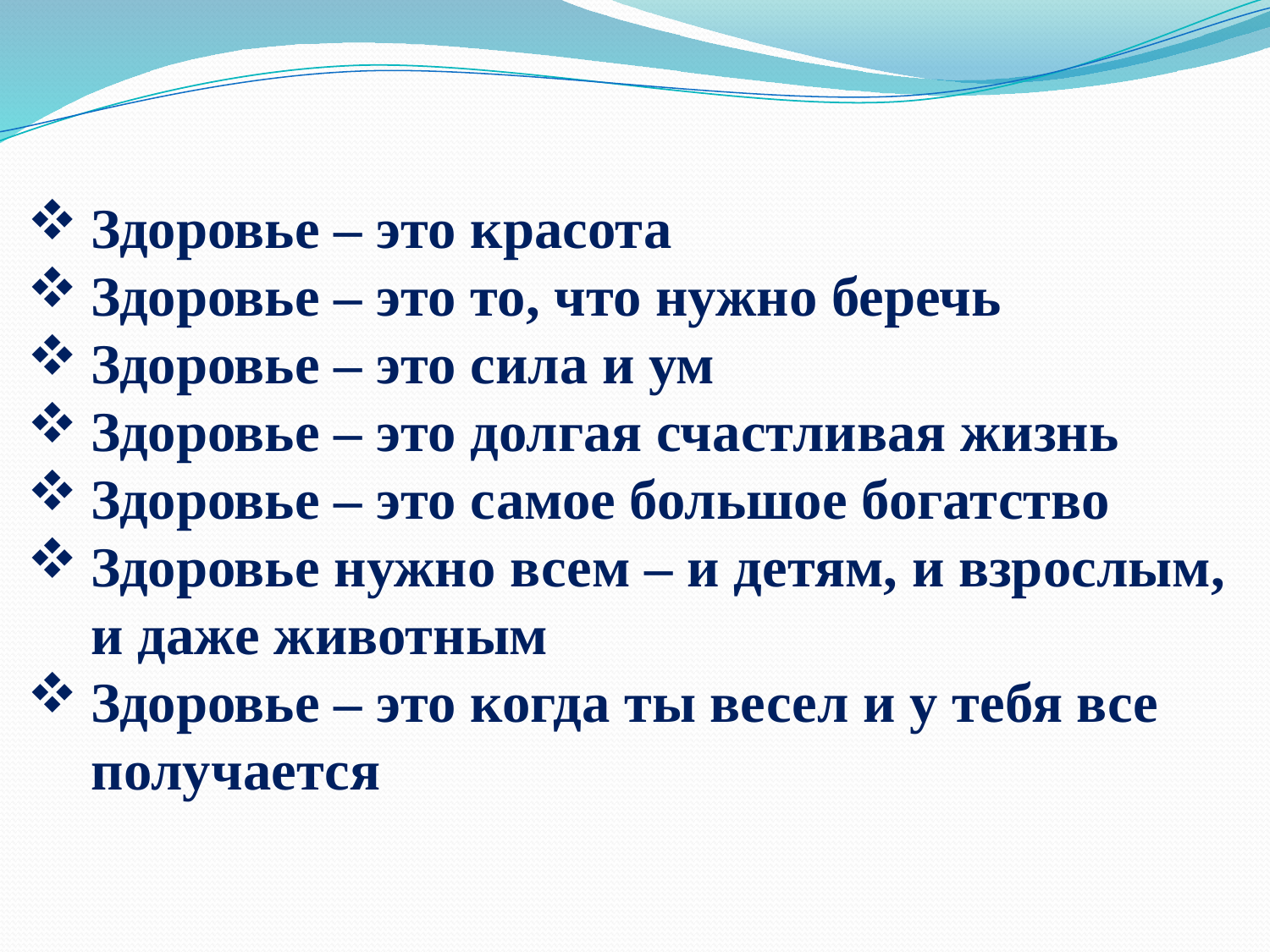

Здоровье – это красота
Здоровье – это то, что нужно беречь
Здоровье – это сила и ум
Здоровье – это долгая счастливая жизнь
Здоровье – это самое большое богатство
Здоровье нужно всем – и детям, и взрослым, и даже животным
Здоровье – это когда ты весел и у тебя все получается